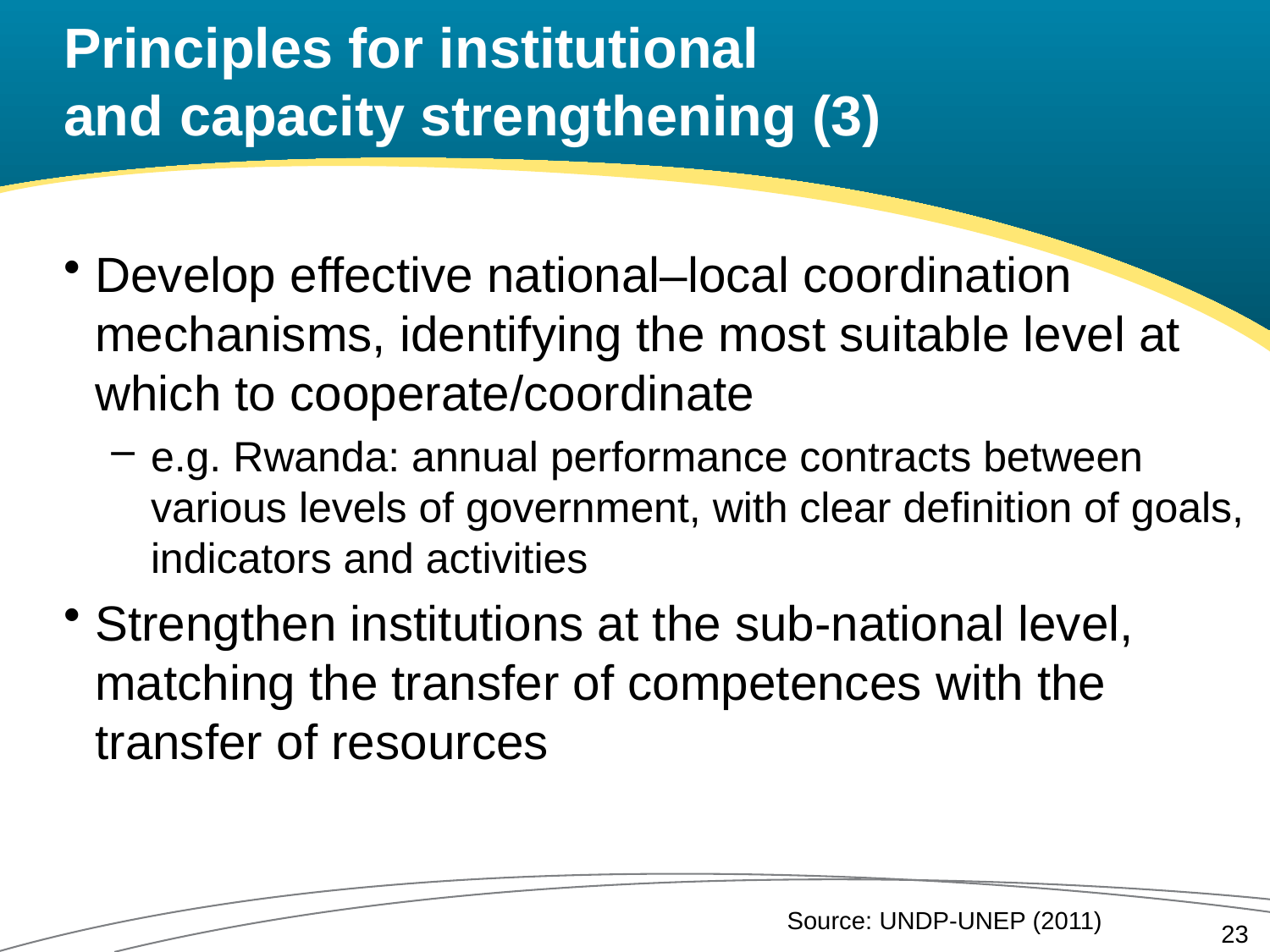

# Principles for institutional and capacity strengthening (3)
Develop effective national–local coordination mechanisms, identifying the most suitable level at which to cooperate/coordinate
e.g. Rwanda: annual performance contracts between various levels of government, with clear definition of goals, indicators and activities
Strengthen institutions at the sub-national level, matching the transfer of competences with the transfer of resources

Source: UNDP-UNEP (2011)
23